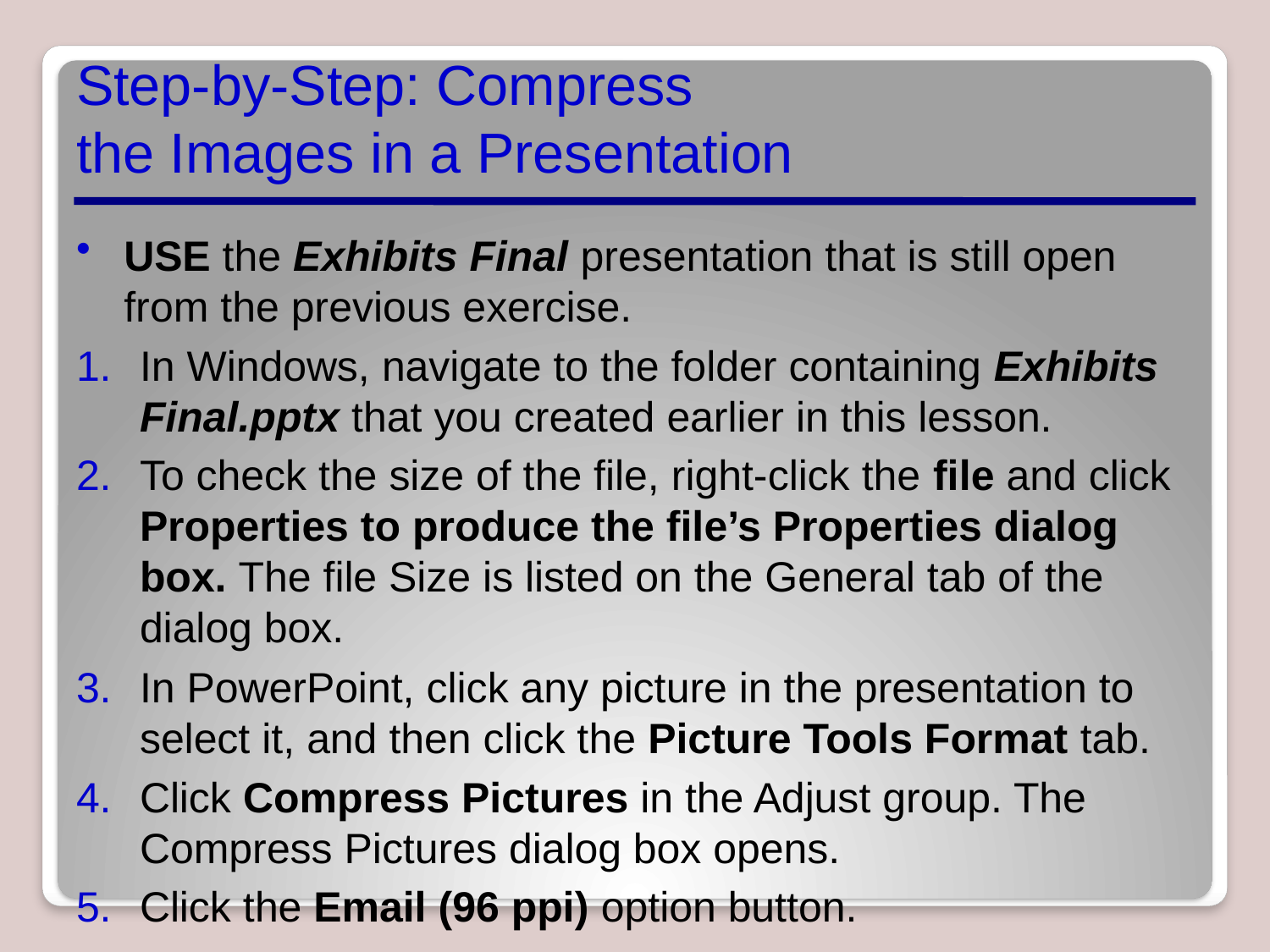

# Step-by-Step: Compress the Images in a Presentation
USE the Exhibits Final presentation that is still open from the previous exercise.
In Windows, navigate to the folder containing Exhibits Final.pptx that you created earlier in this lesson.
To check the size of the file, right-click the file and click Properties to produce the file’s Properties dialog box. The file Size is listed on the General tab of the dialog box.
In PowerPoint, click any picture in the presentation to select it, and then click the Picture Tools Format tab.
Click Compress Pictures in the Adjust group. The Compress Pictures dialog box opens.
Click the Email (96 ppi) option button.